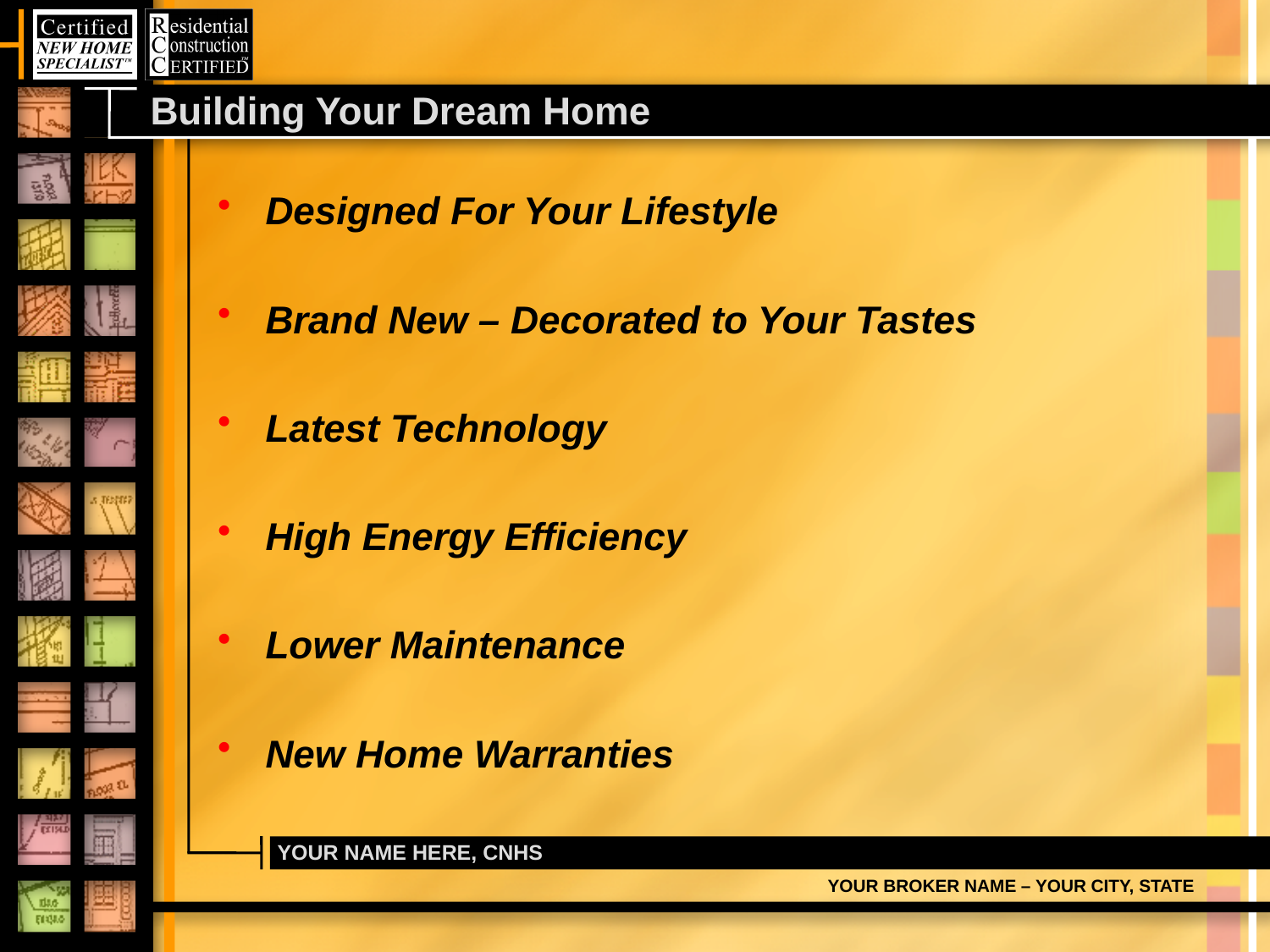

# Building Your Dream Home
Designed For Your Lifestyle

Brand New – Decorated to Your Tastes

Latest Technology

High Energy Efficiency

Lower Maintenance

New Home Warranties
YOUR NAME HERE, CNHS